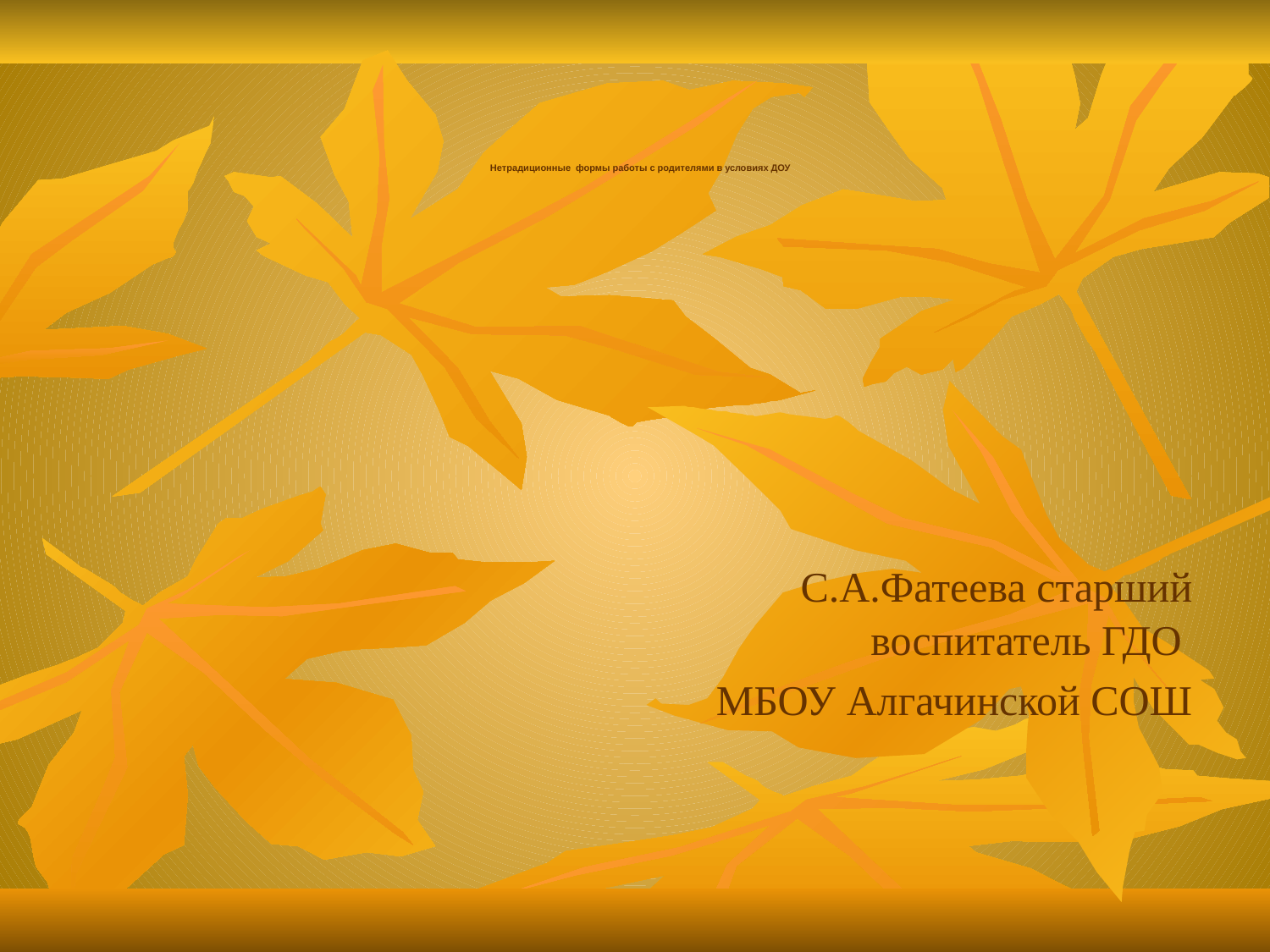

# Нетрадиционные  формы работы с родителями в условиях ДОУ
                 С.А.Фатеева старший воспитатель ГДО
МБОУ Алгачинской СОШ